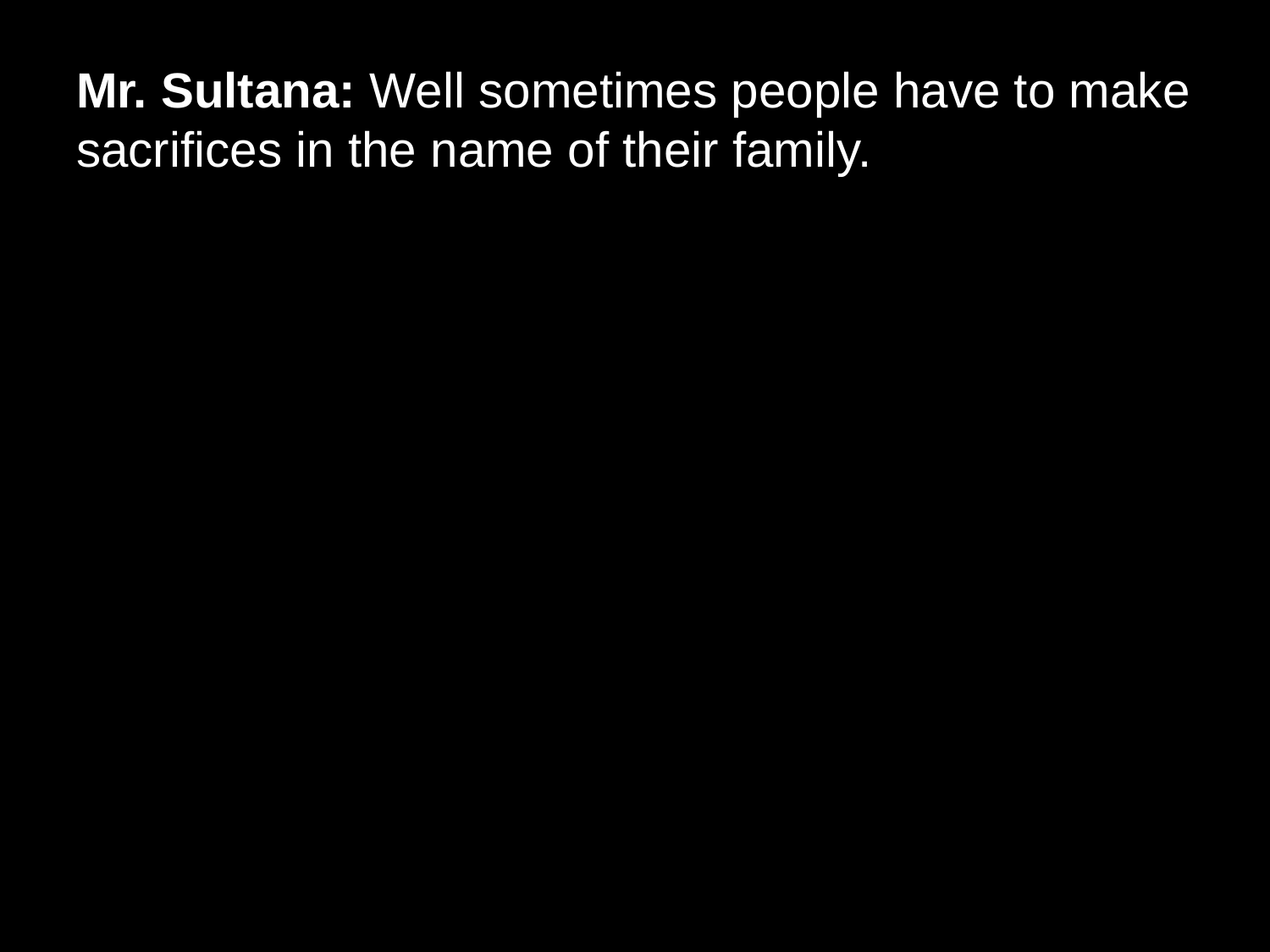

# Mr. Sultana: Well sometimes people have to make sacrifices in the name of their family.